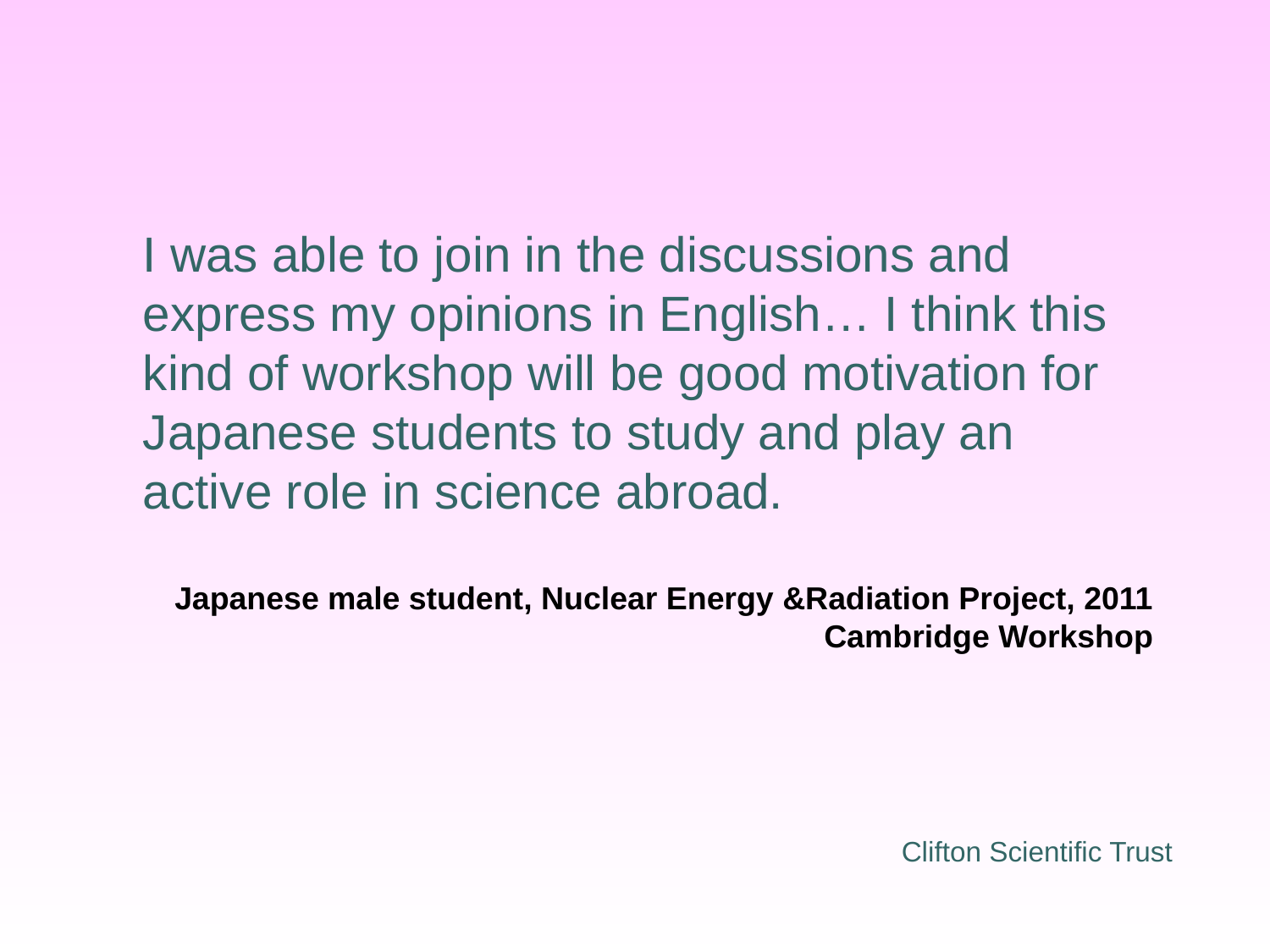

I was able to join in the discussions and express my opinions in English… I think this kind of workshop will be good motivation for Japanese students to study and play an active role in science abroad.

Japanese male student, Nuclear Energy &Radiation Project, 2011 Cambridge Workshop

Clifton Scientific Trust